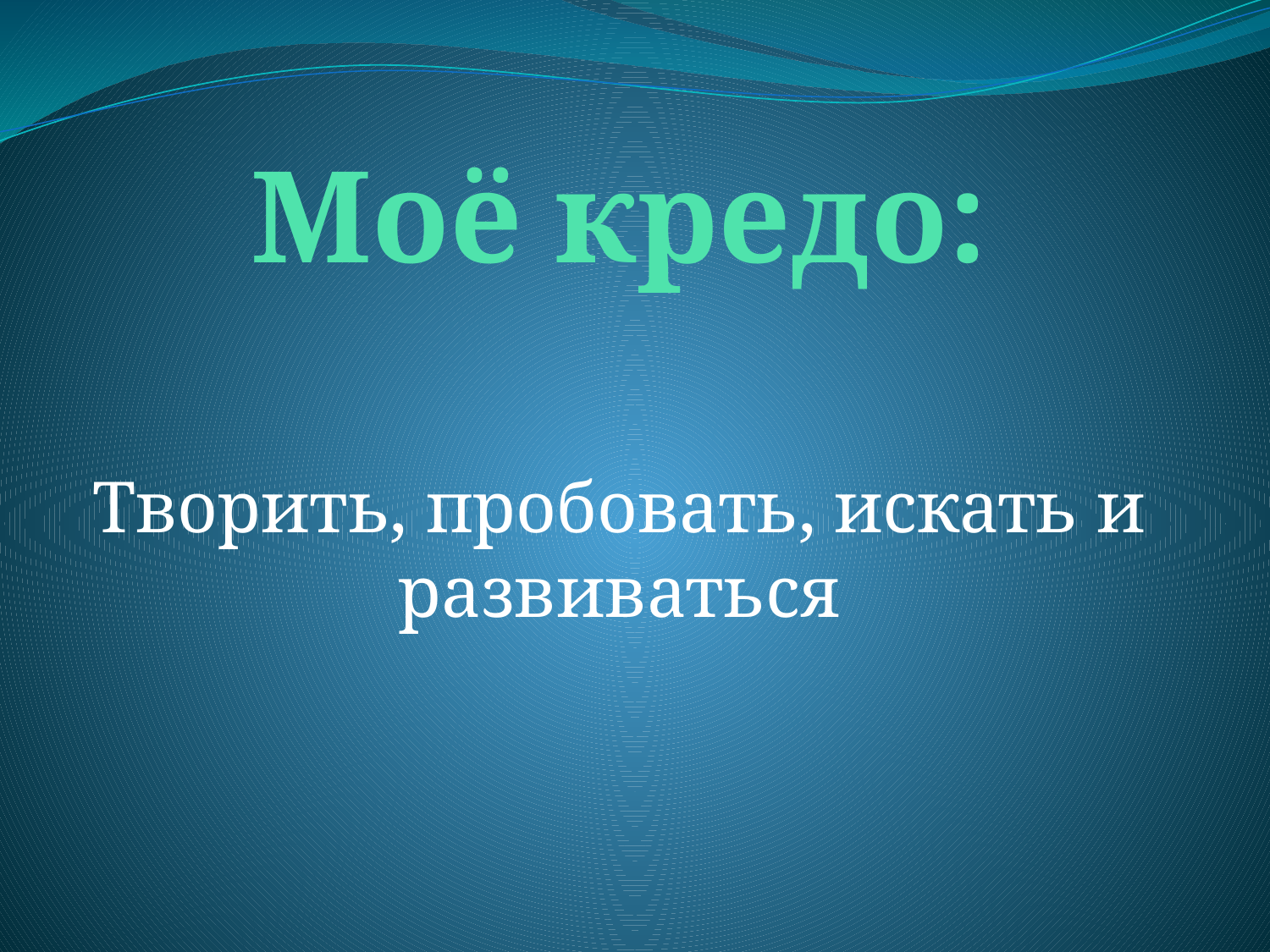

# Моё кредо:
Творить, пробовать, искать и развиваться